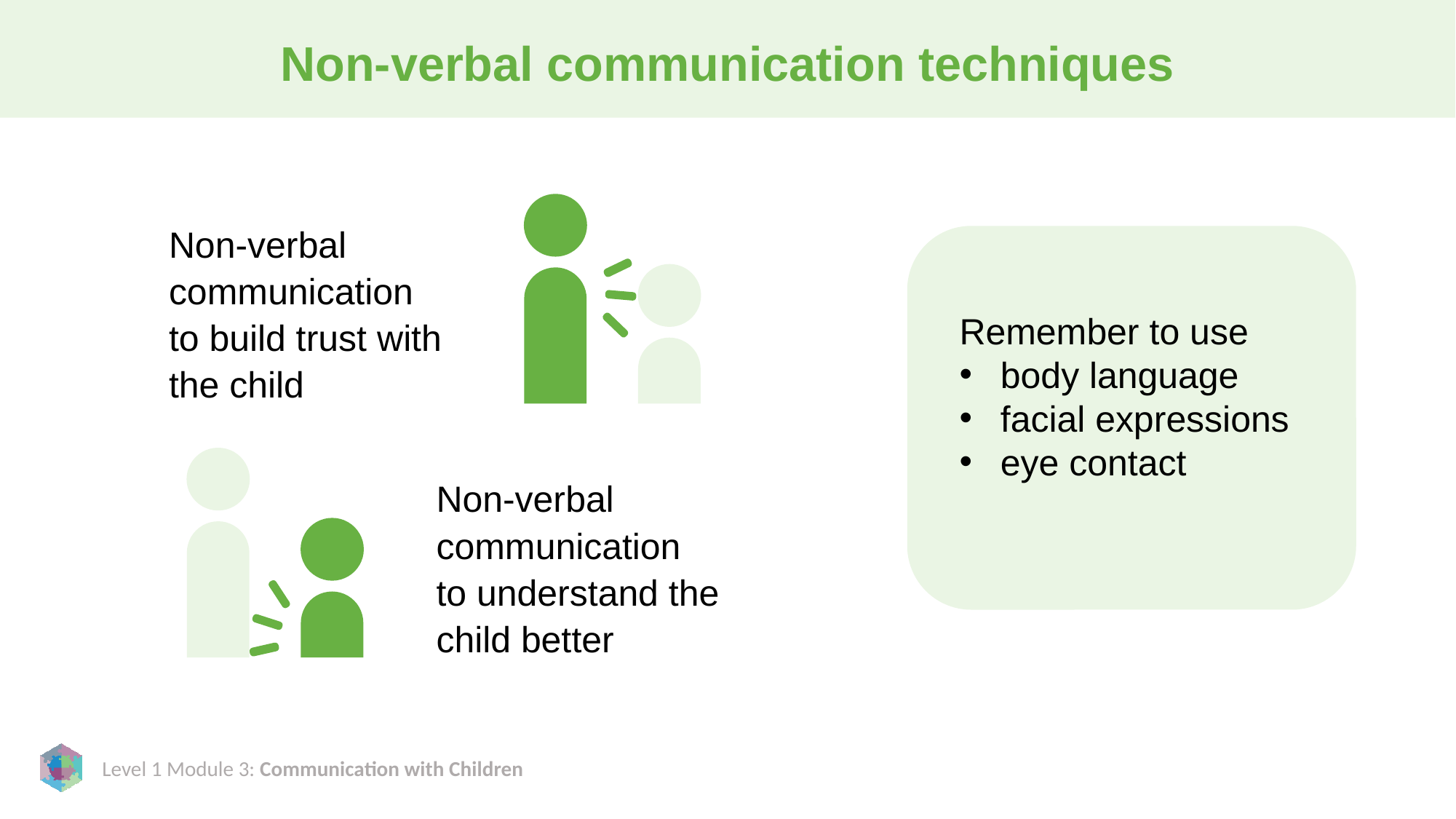

# Non-verbal communication techniques

Non-verbal communication to build trust with the child

Remember to use
body language
facial expressions
eye contact

Non-verbal communication to understand the child better